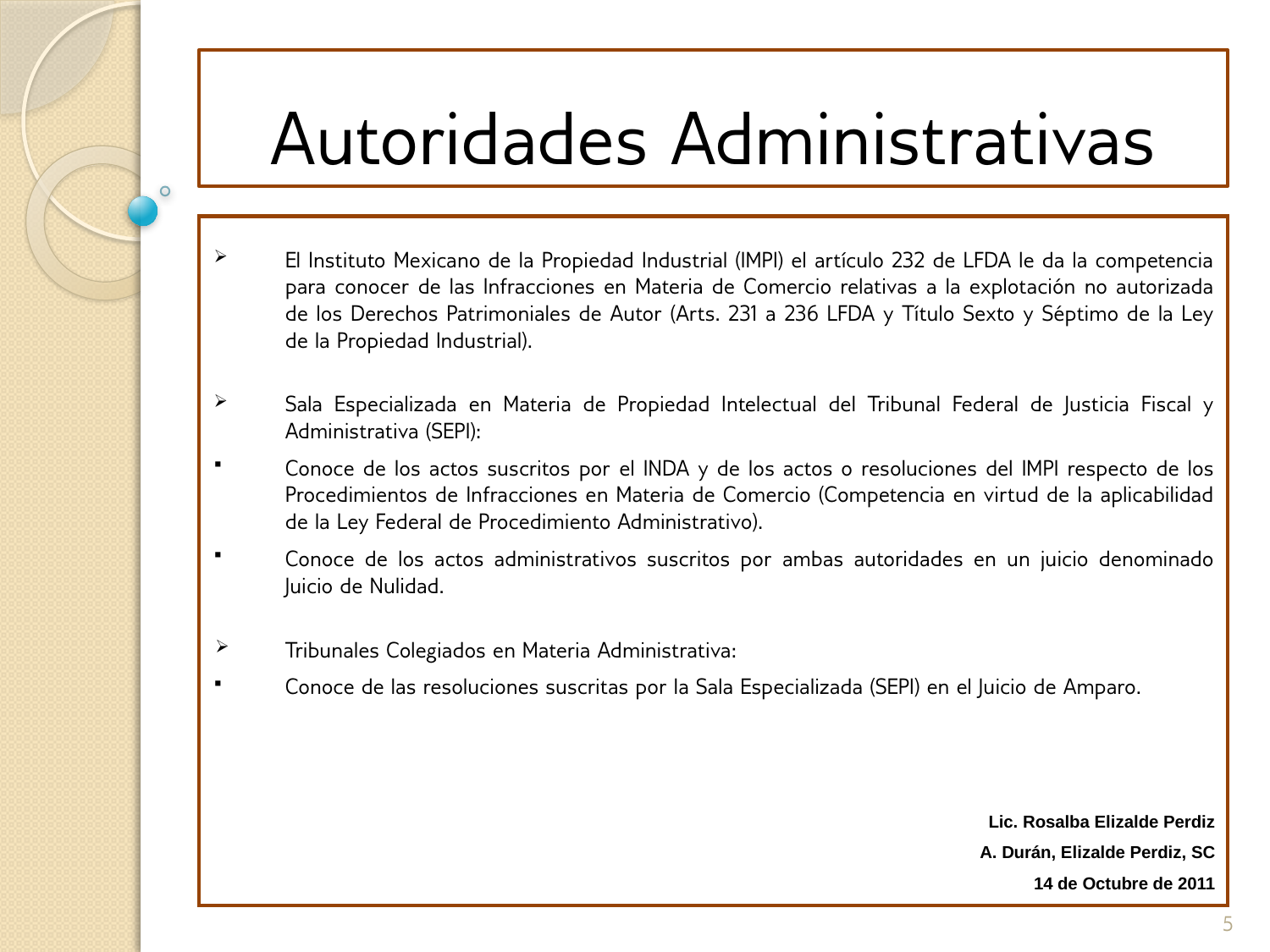

# Autoridades Administrativas

El Instituto Mexicano de la Propiedad Industrial (IMPI) el artículo 232 de LFDA le da la competencia para conocer de las Infracciones en Materia de Comercio relativas a la explotación no autorizada de los Derechos Patrimoniales de Autor (Arts. 231 a 236 LFDA y Título Sexto y Séptimo de la Ley de la Propiedad Industrial).

Sala Especializada en Materia de Propiedad Intelectual del Tribunal Federal de Justicia Fiscal y Administrativa (SEPI):
Conoce de los actos suscritos por el INDA y de los actos o resoluciones del IMPI respecto de los Procedimientos de Infracciones en Materia de Comercio (Competencia en virtud de la aplicabilidad de la Ley Federal de Procedimiento Administrativo).
Conoce de los actos administrativos suscritos por ambas autoridades en un juicio denominado Juicio de Nulidad.

Tribunales Colegiados en Materia Administrativa:
Conoce de las resoluciones suscritas por la Sala Especializada (SEPI) en el Juicio de Amparo.

Lic. Rosalba Elizalde Perdiz
A. Durán, Elizalde Perdiz, SC
14 de Octubre de 2011

5